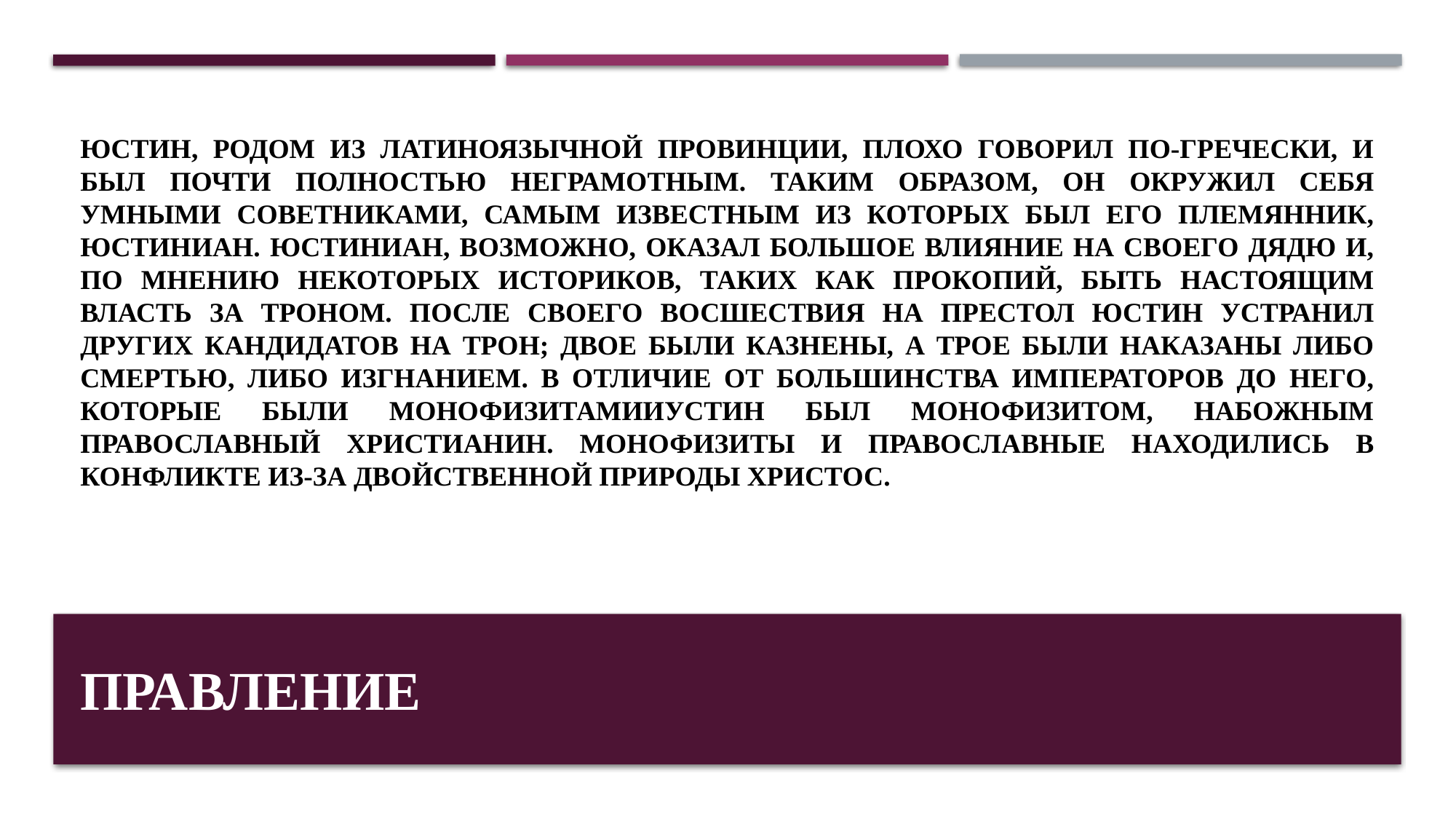

Юстин, родом из латиноязычной провинции, плохо говорил по-гречески, и был почти полностью неграмотным. Таким образом, он окружил себя умными советниками, самым известным из которых был его племянник, Юстиниан. Юстиниан, возможно, оказал большое влияние на своего дядю и, по мнению некоторых историков, таких как Прокопий, быть настоящим власть за троном. После своего восшествия на престол Юстин устранил других кандидатов на трон; двое были казнены, а трое были наказаны либо смертью, либо изгнанием. В отличие от большинства императоров до него, которые были монофизитамиИустин был монофизитом, набожным Православный христианин. Монофизиты и православные находились в конфликте из-за двойственной природы Христос.
# правление